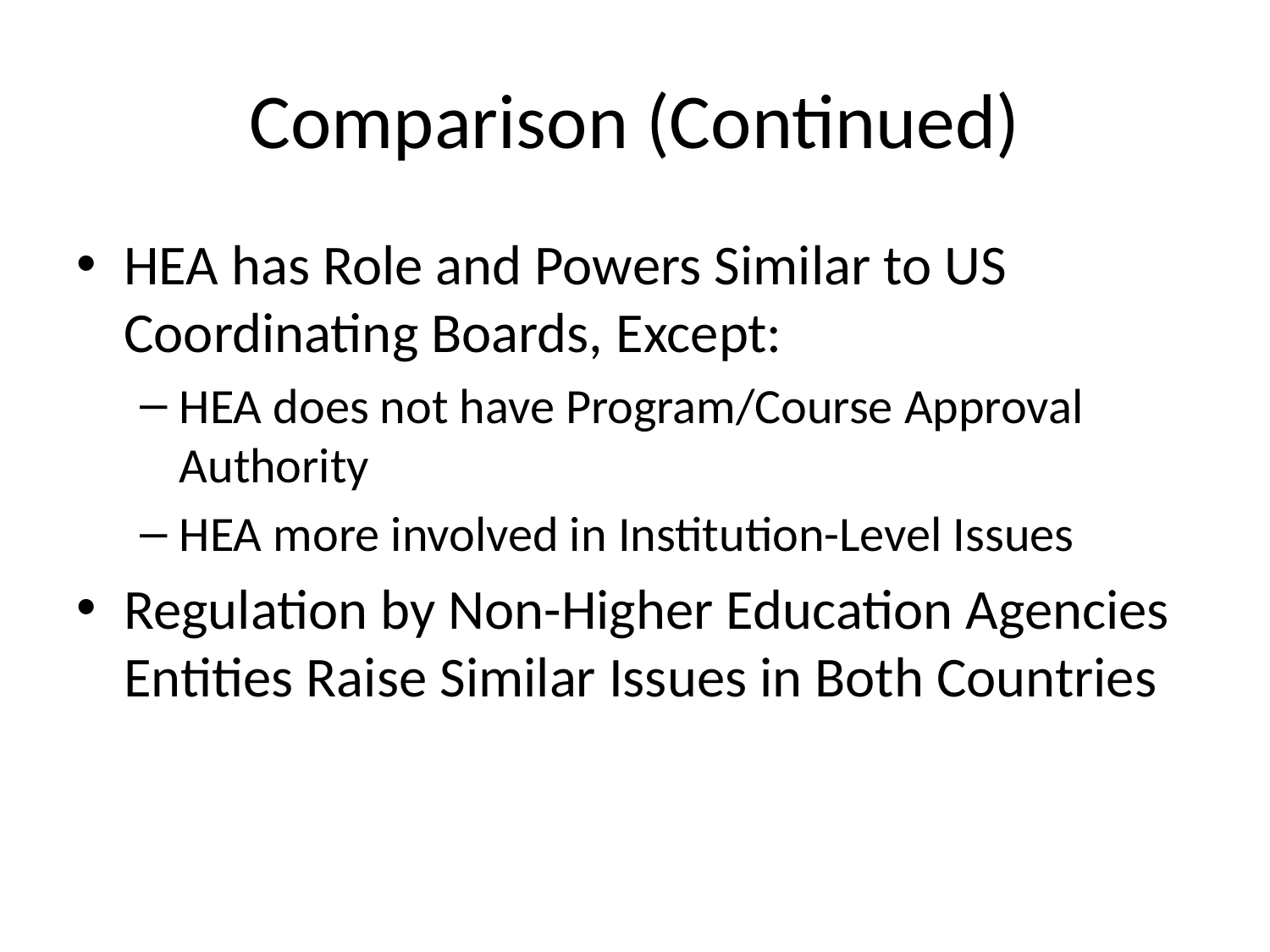

# Comparison (Continued)
HEA has Role and Powers Similar to US Coordinating Boards, Except:
HEA does not have Program/Course Approval Authority
HEA more involved in Institution-Level Issues
Regulation by Non-Higher Education Agencies Entities Raise Similar Issues in Both Countries